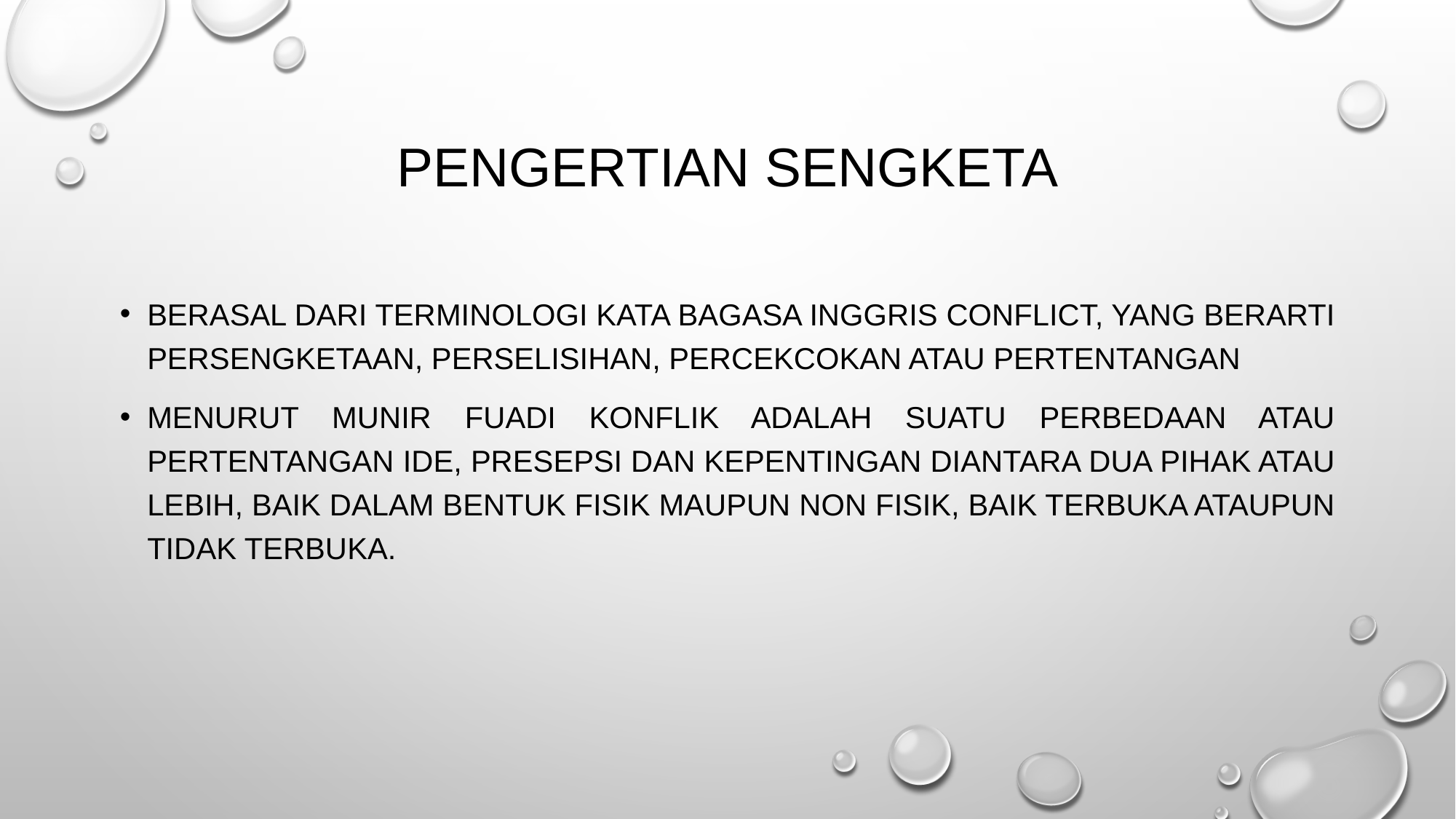

# Pengertian sengketa
Berasal dari terminologi kata bagasa Inggris conflict, yang berarti persengketaan, perselisihan, percekcokan atau pertentangan
Menurut Munir Fuadi konflik adalah suatu perbedaan atau pertentangan ide, presepsi dan kepentingan diantara dua pihak atau lebih, baik dalam bentuk fisik maupun non fisik, baik terbuka ataupun tidak terbuka.